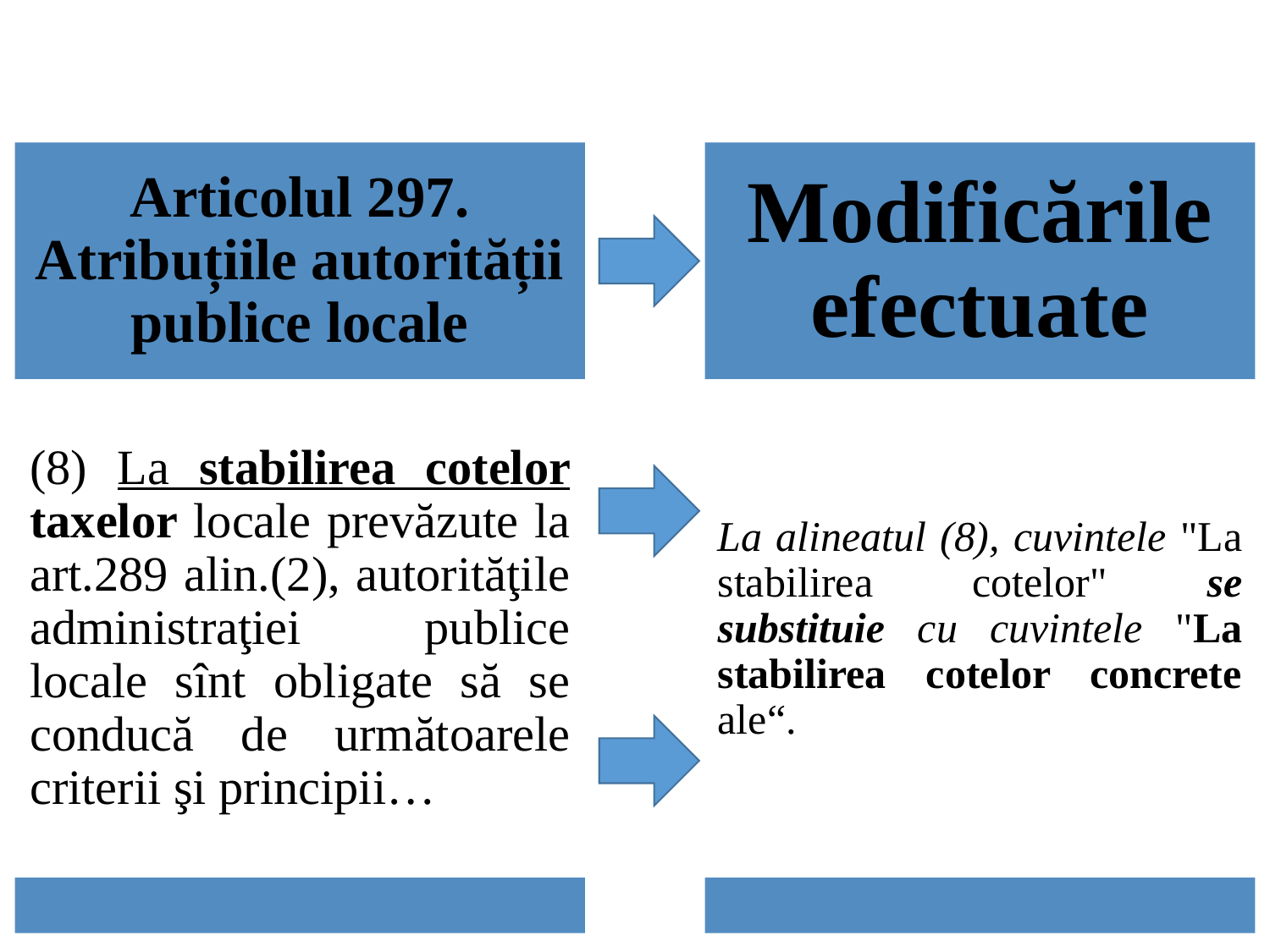

Articolul 297. Atribuțiile autorității publice locale
(8) La stabilirea cotelor taxelor locale prevăzute la art.289 alin.(2), autorităţile administraţiei publice locale sînt obligate să se conducă de următoarele criterii şi principii…
Modificările efectuate
La alineatul (8), cuvintele "La stabilirea cotelor" se substituie cu cuvintele "La stabilirea cotelor concrete ale“.

24